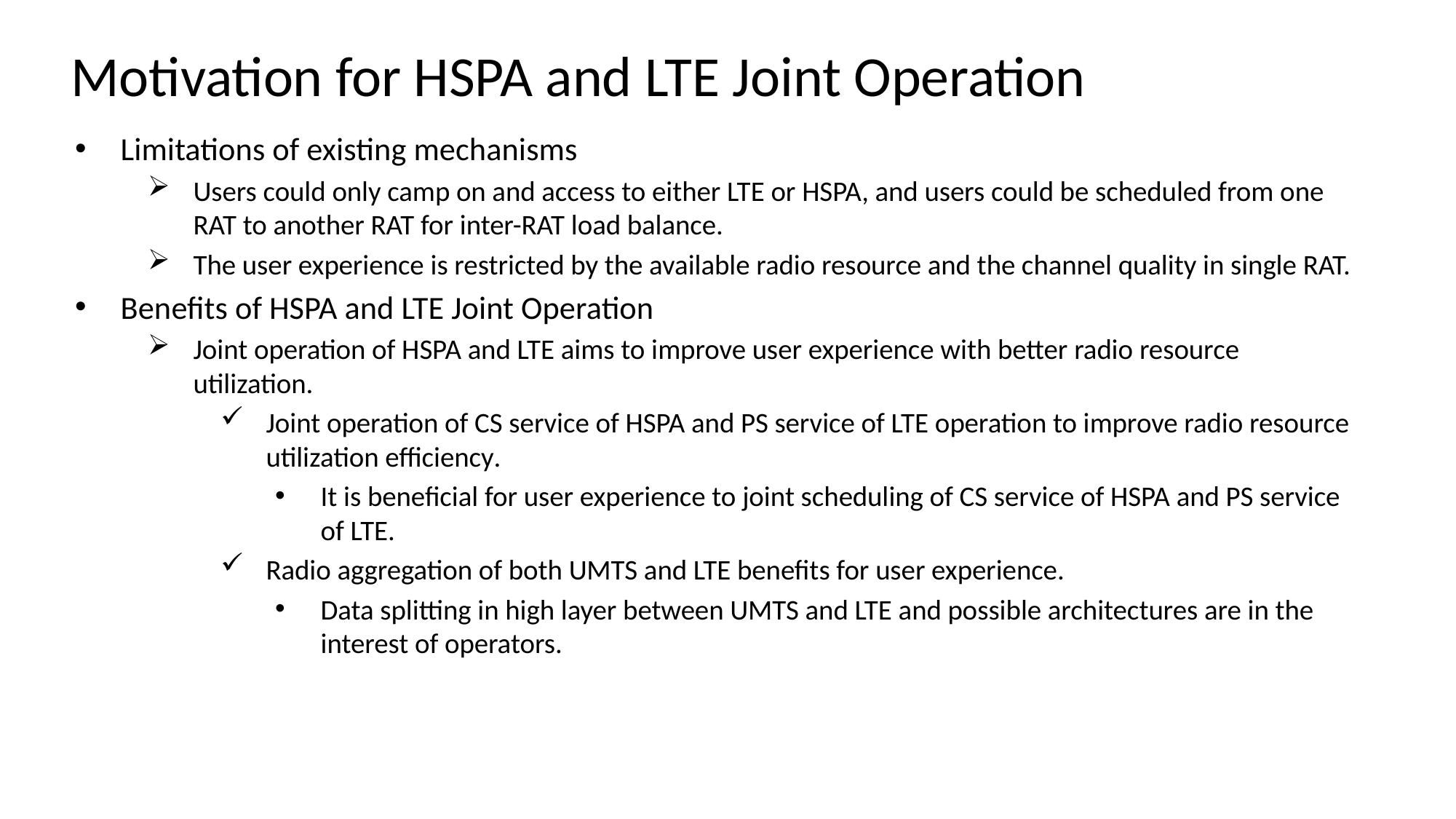

# Motivation for HSPA and LTE Joint Operation
Limitations of existing mechanisms
Users could only camp on and access to either LTE or HSPA, and users could be scheduled from one RAT to another RAT for inter-RAT load balance.
The user experience is restricted by the available radio resource and the channel quality in single RAT.
Benefits of HSPA and LTE Joint Operation
Joint operation of HSPA and LTE aims to improve user experience with better radio resource utilization.
Joint operation of CS service of HSPA and PS service of LTE operation to improve radio resource utilization efficiency.
It is beneficial for user experience to joint scheduling of CS service of HSPA and PS service of LTE.
Radio aggregation of both UMTS and LTE benefits for user experience.
Data splitting in high layer between UMTS and LTE and possible architectures are in the interest of operators.